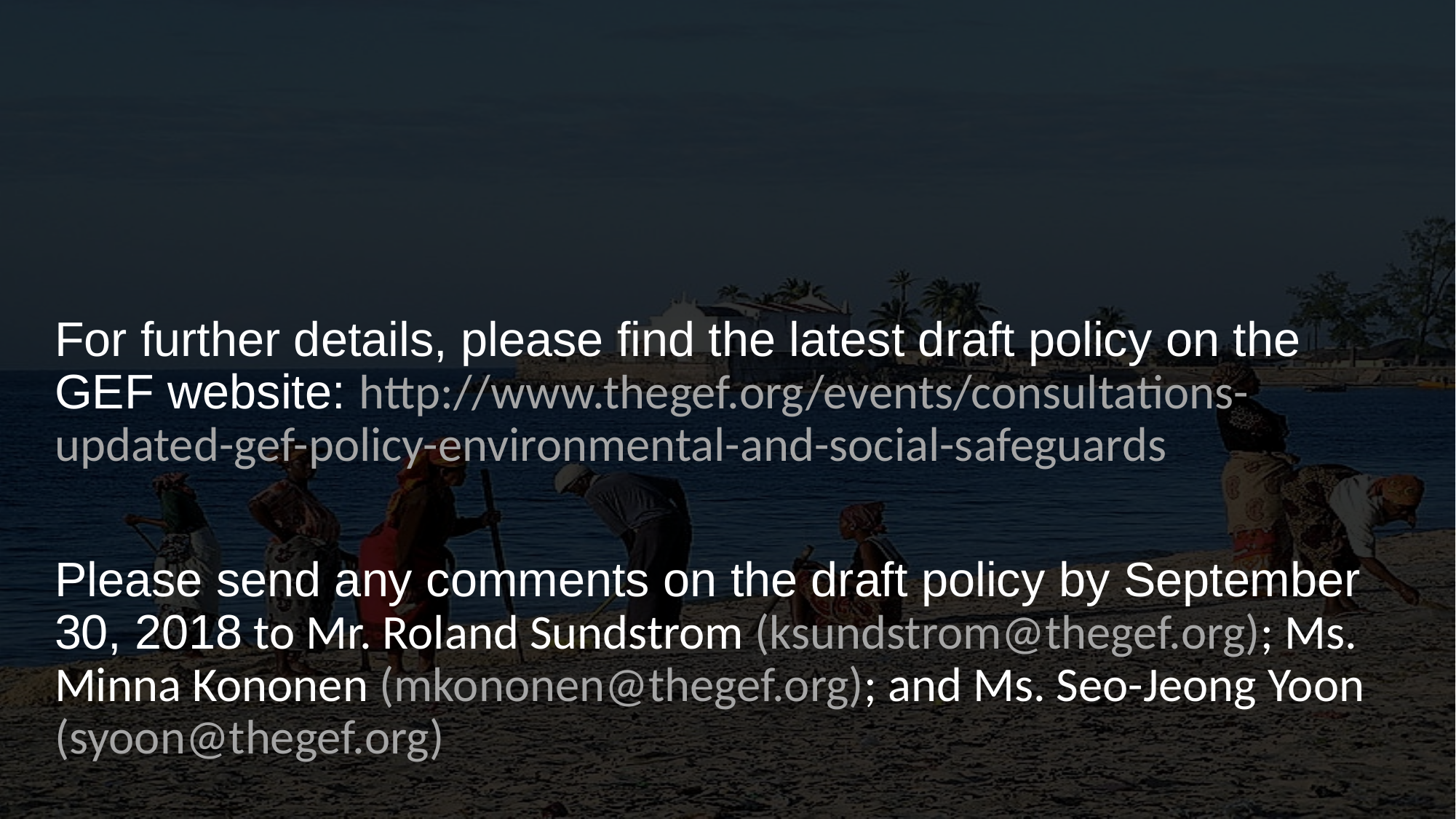

For further details, please find the latest draft policy on the GEF website: http://www.thegef.org/events/consultations-updated-gef-policy-environmental-and-social-safeguards

Please send any comments on the draft policy by September 30, 2018 to Mr. Roland Sundstrom (ksundstrom@thegef.org); Ms. Minna Kononen (mkononen@thegef.org); and Ms. Seo-Jeong Yoon (syoon@thegef.org)